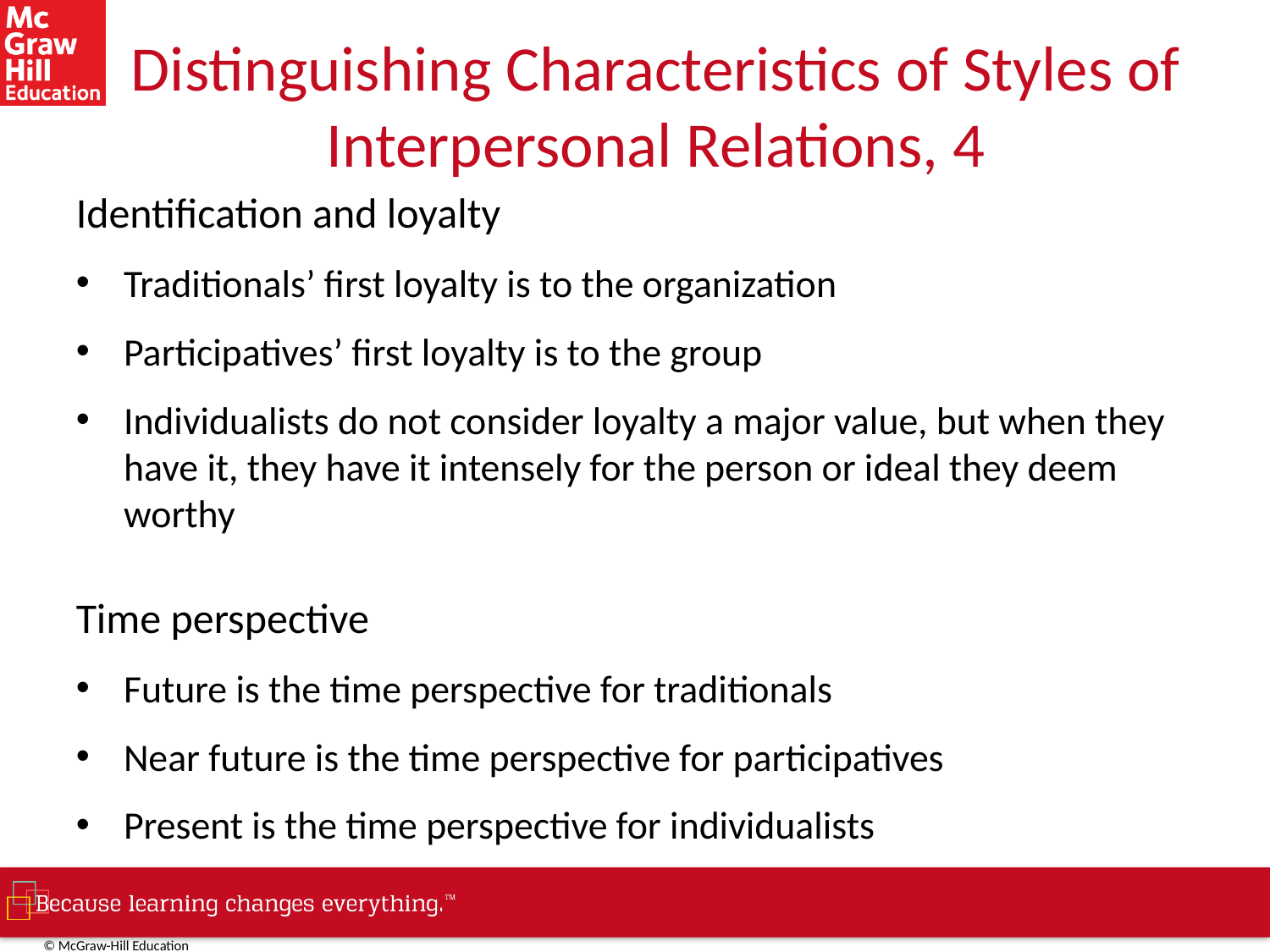

# Distinguishing Characteristics of Styles of Interpersonal Relations, 4
Identification and loyalty
Traditionals’ first loyalty is to the organization
Participatives’ first loyalty is to the group
Individualists do not consider loyalty a major value, but when they have it, they have it intensely for the person or ideal they deem worthy

Time perspective
Future is the time perspective for traditionals
Near future is the time perspective for participatives
Present is the time perspective for individualists